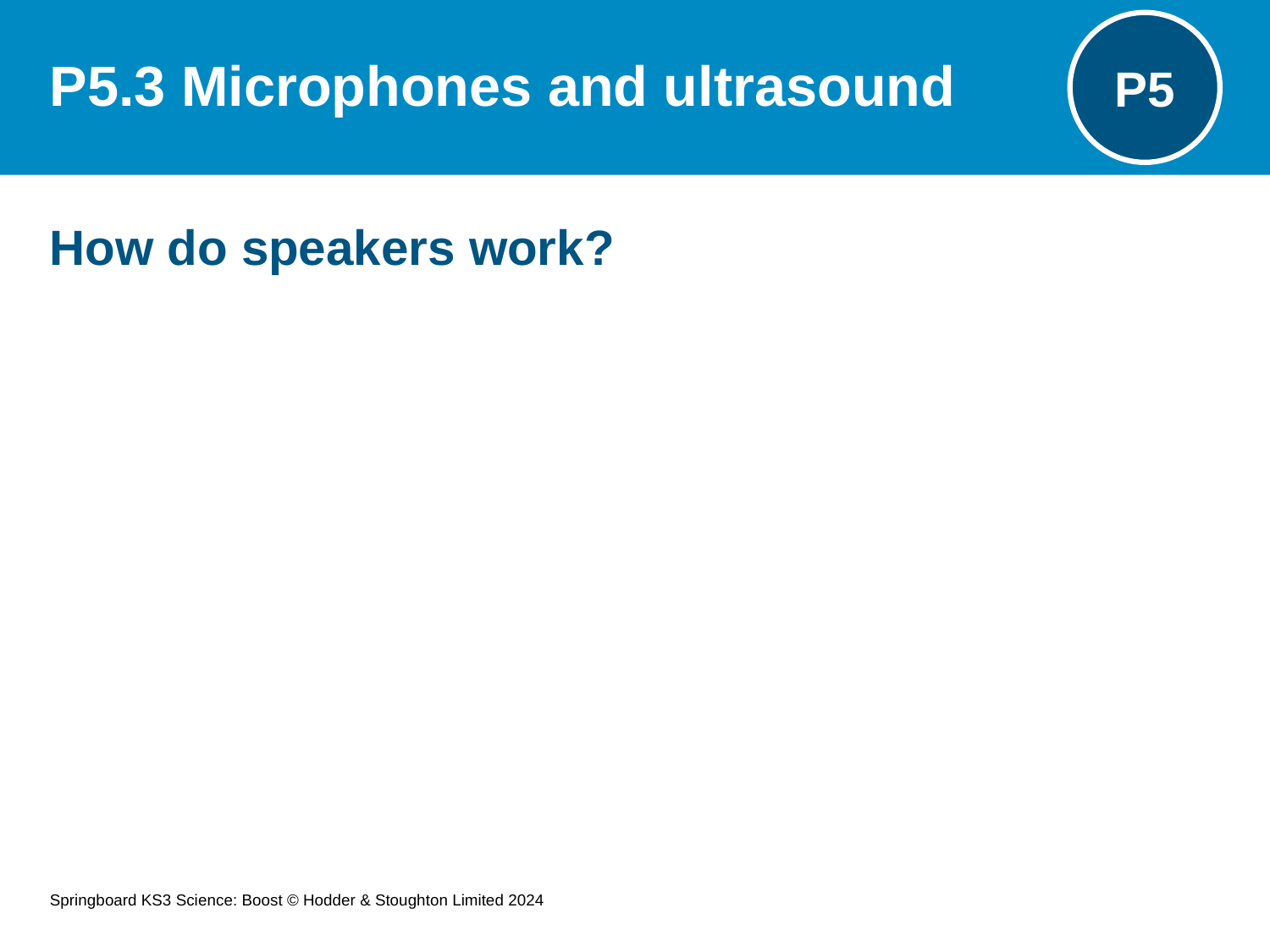

# P5.3 Microphones and ultrasound
P5
How do speakers work?
Springboard KS3 Science: Boost © Hodder & Stoughton Limited 2024